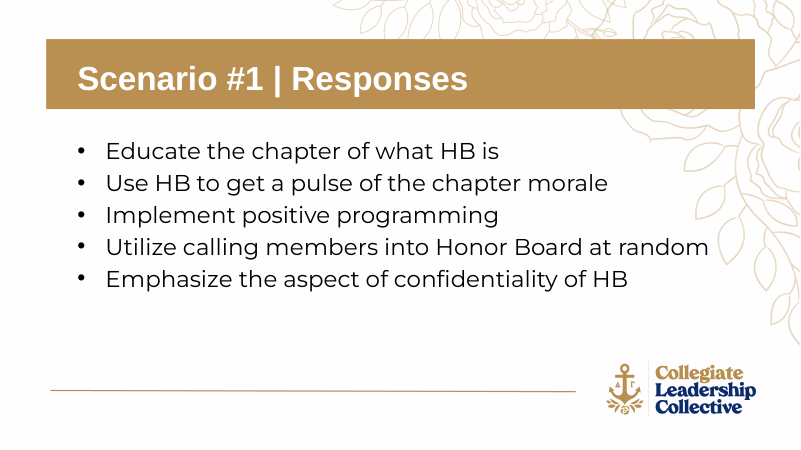

Scenario #1 | Responses
Educate the chapter of what HB is
Use HB to get a pulse of the chapter morale
Implement positive programming
Utilize calling members into Honor Board at random
Emphasize the aspect of confidentiality of HB